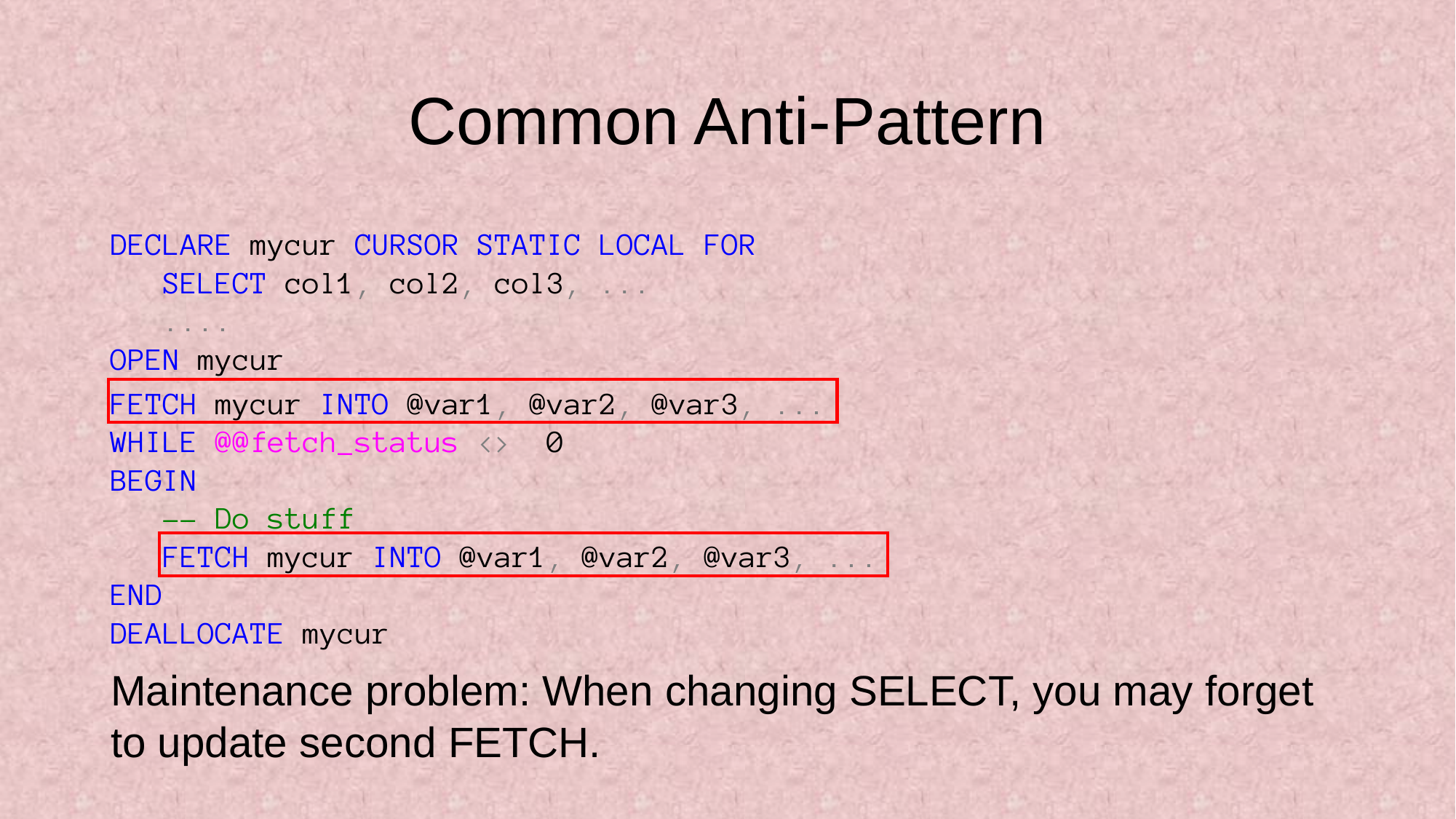

# Common Anti-Pattern
DECLARE mycur CURSOR STATIC LOCAL FOR
   SELECT col1, col2, col3, ...
   ....
OPEN mycur
FETCH mycur INTO @var1, @var2, @var3, ...
WHILE @@fetch_status <>  0
BEGIN
   -- Do stuff
   FETCH mycur INTO @var1, @var2, @var3, ...
END
DEALLOCATE mycur

Maintenance problem: When changing SELECT, you may forget to update second FETCH.